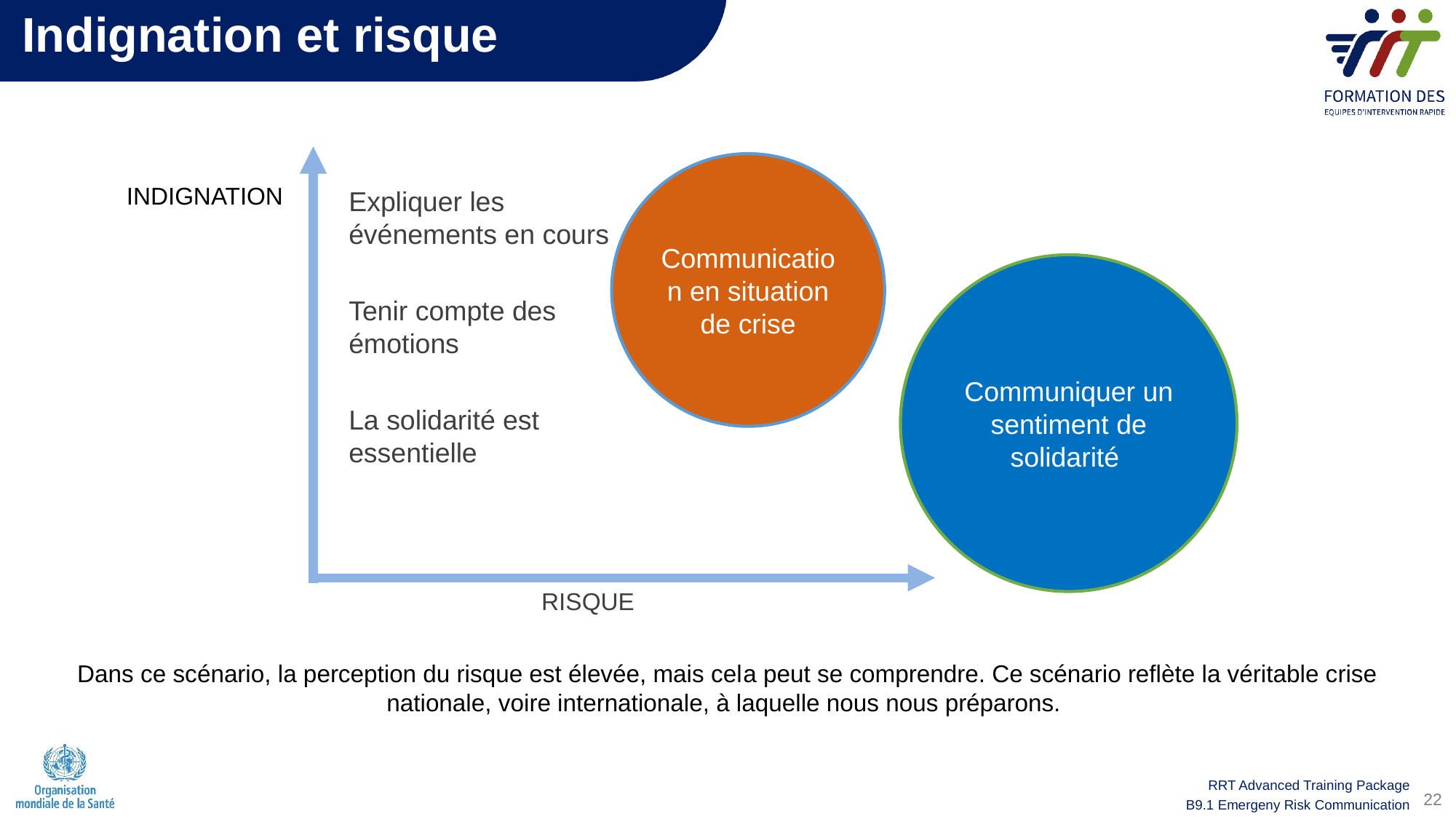

Indignation et risque

Communication en situation de crise
INDIGNATION
Expliquer les événements en cours

Tenir compte des émotions

La solidarité est essentielle

Communiquer un sentiment de solidarité

RISQUE
Dans ce scénario, la perception du risque est élevée, mais cela peut se comprendre. Ce scénario reflète la véritable crise nationale, voire internationale, à laquelle nous nous préparons.